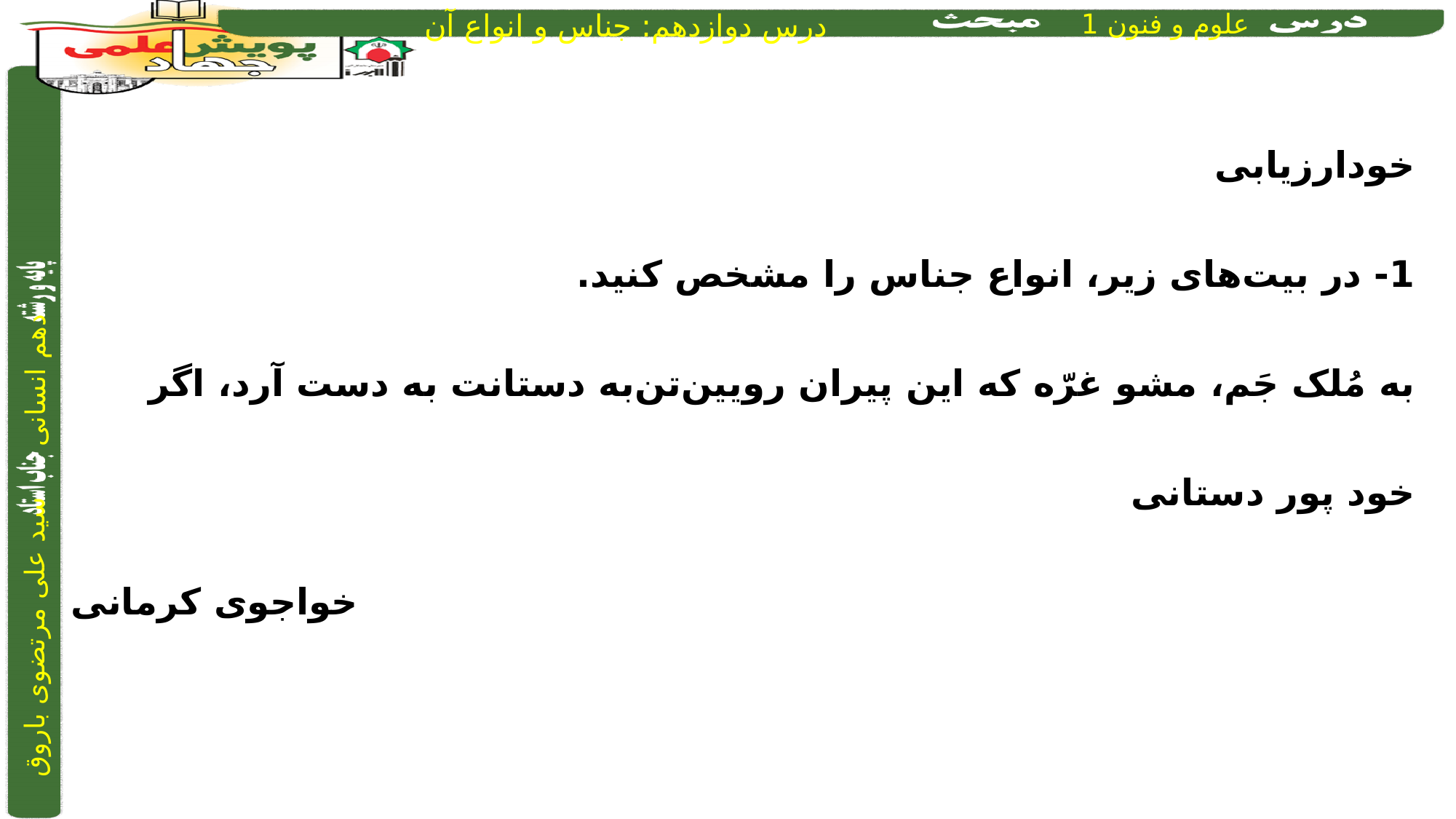

خودارزیابی
1- در بیت‌های زیر، انواع جناس را مشخص کنید.
به مُلک جَم، مشو غرّه که این پیران رویین‌تن	به دستانت به دست آرد، اگر خود پور دستانی
خواجوی کرمانی